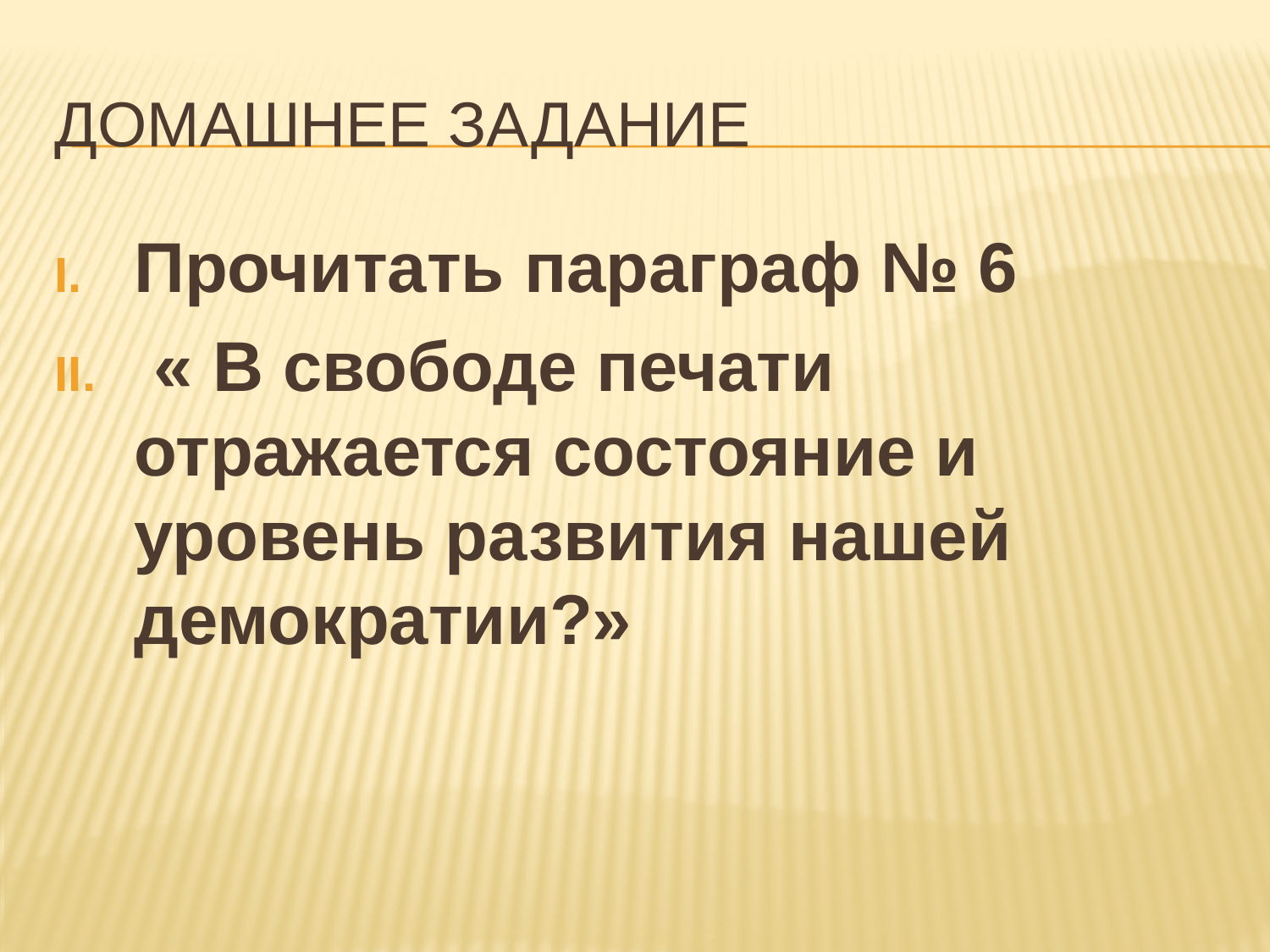

# Домашнее задание
Прочитать параграф № 6
 « В свободе печати отражается состояние и уровень развития нашей демократии?»